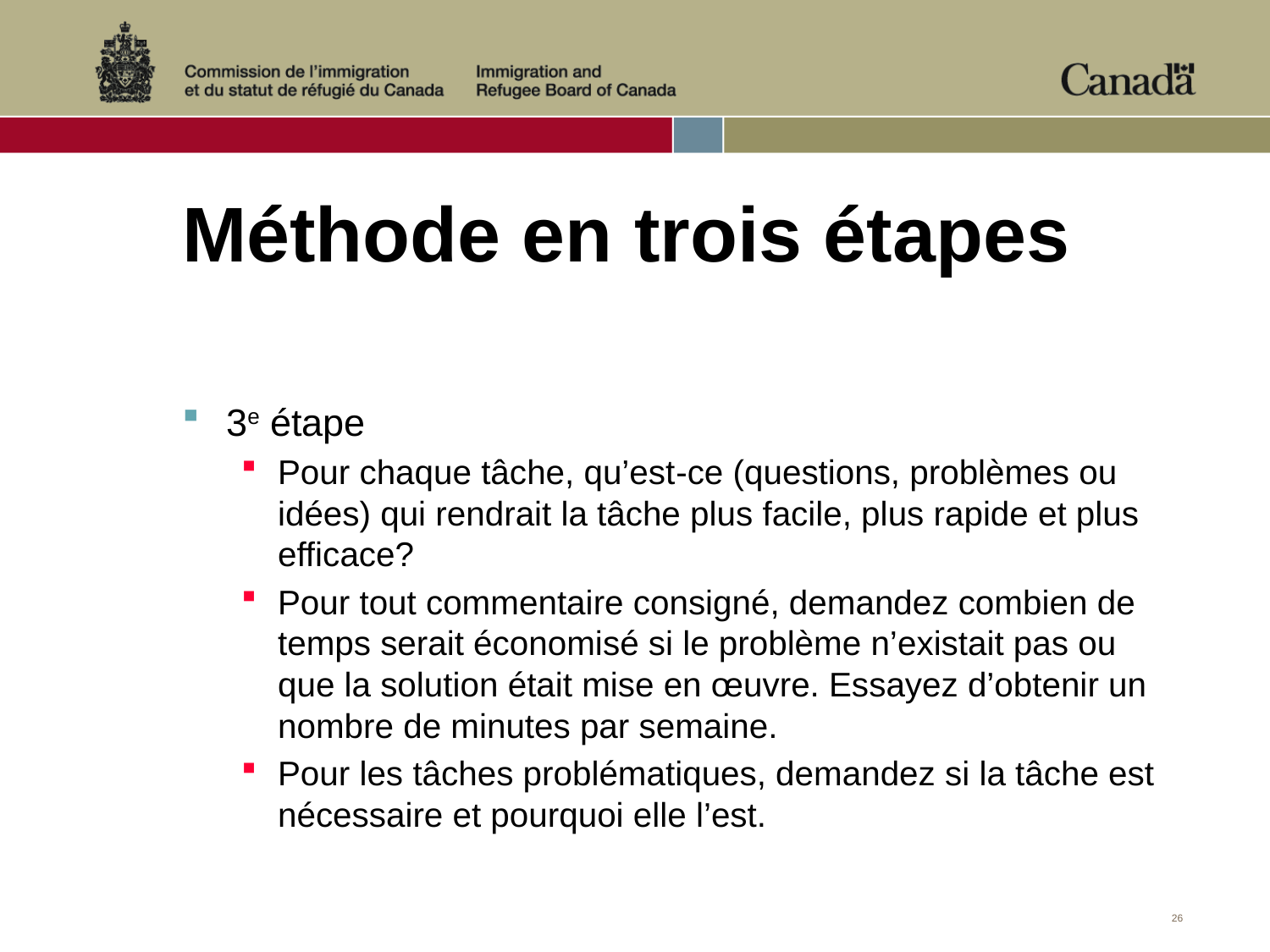

# Méthode en trois étapes
3e étape
Pour chaque tâche, qu’est­-ce (questions, problèmes ou idées) qui rendrait la tâche plus facile, plus rapide et plus efficace?
Pour tout commentaire consigné, demandez combien de temps serait économisé si le problème n’existait pas ou que la solution était mise en œuvre. Essayez d’obtenir un nombre de minutes par semaine.
Pour les tâches problématiques, demandez si la tâche est nécessaire et pourquoi elle l’est.
26